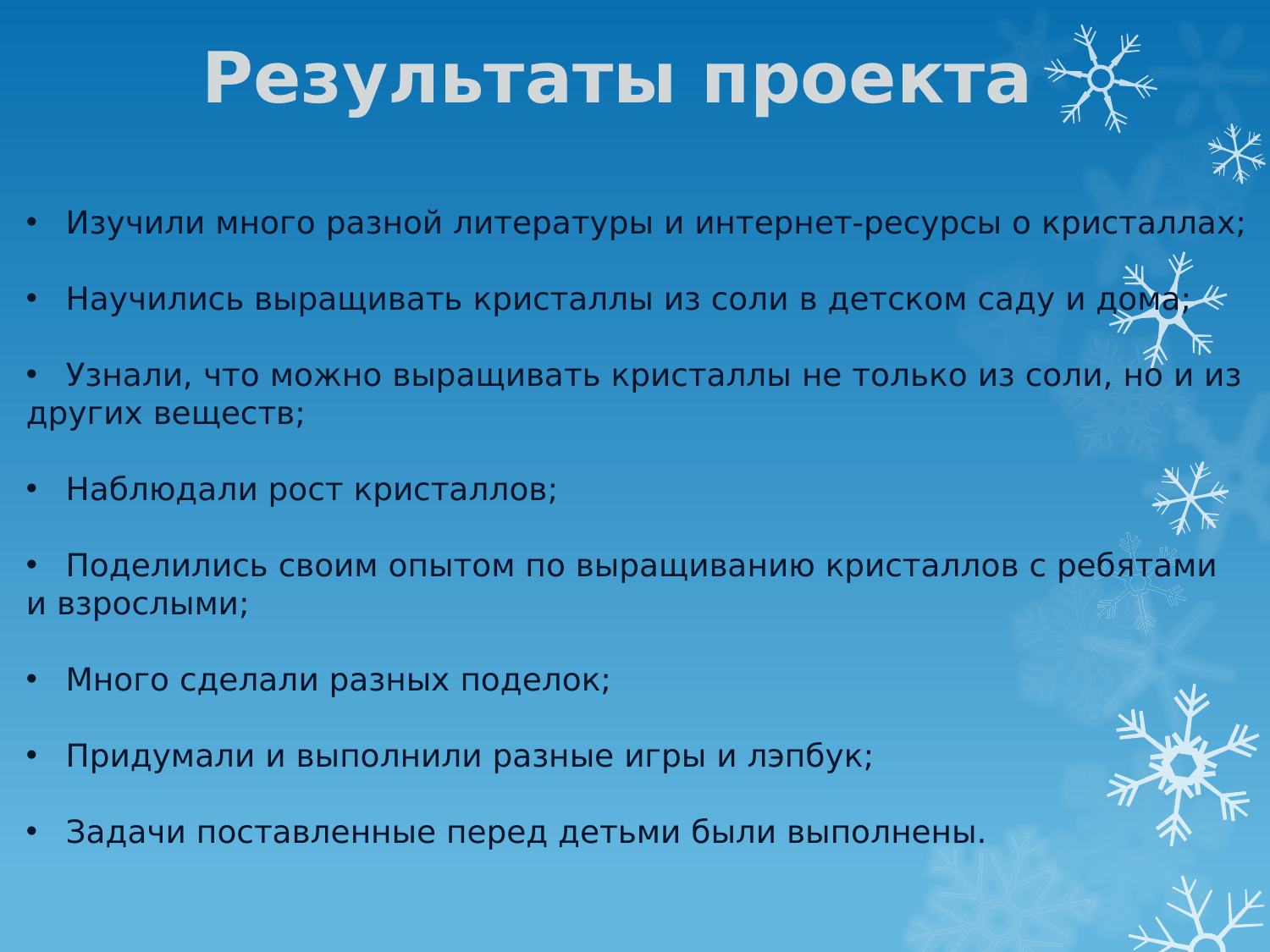

Результаты проекта
Изучили много разной литературы и интернет-ресурсы о кристаллах;

Научились выращивать кристаллы из соли в детском саду и дома;

Узнали, что можно выращивать кристаллы не только из соли, но и из
других веществ;

Наблюдали рост кристаллов;

Поделились своим опытом по выращиванию кристаллов с ребятами
и взрослыми;

Много сделали разных поделок;

Придумали и выполнили разные игры и лэпбук;

Задачи поставленные перед детьми были выполнены.